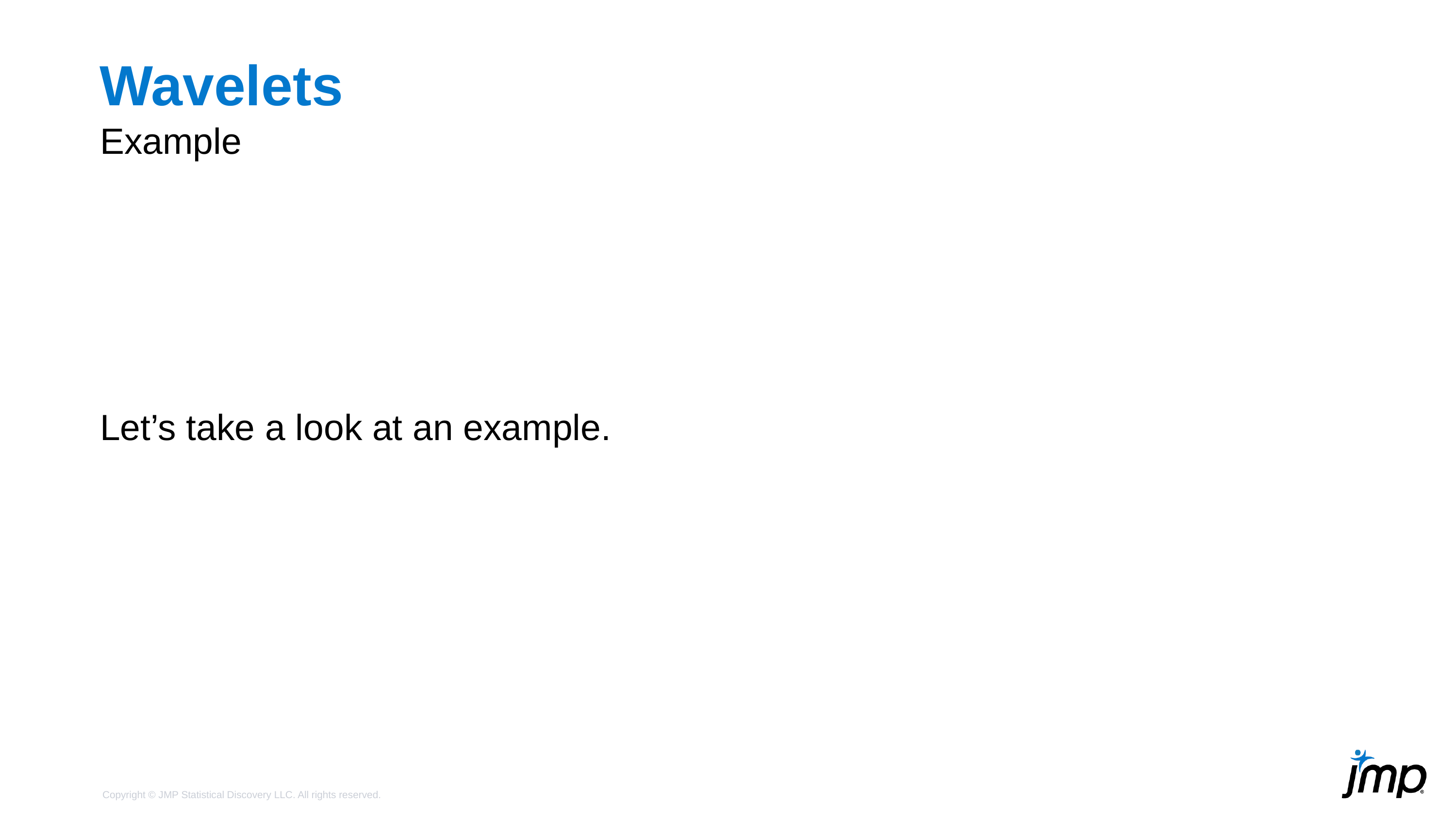

# Wavelets
Example

Let’s take a look at an example.